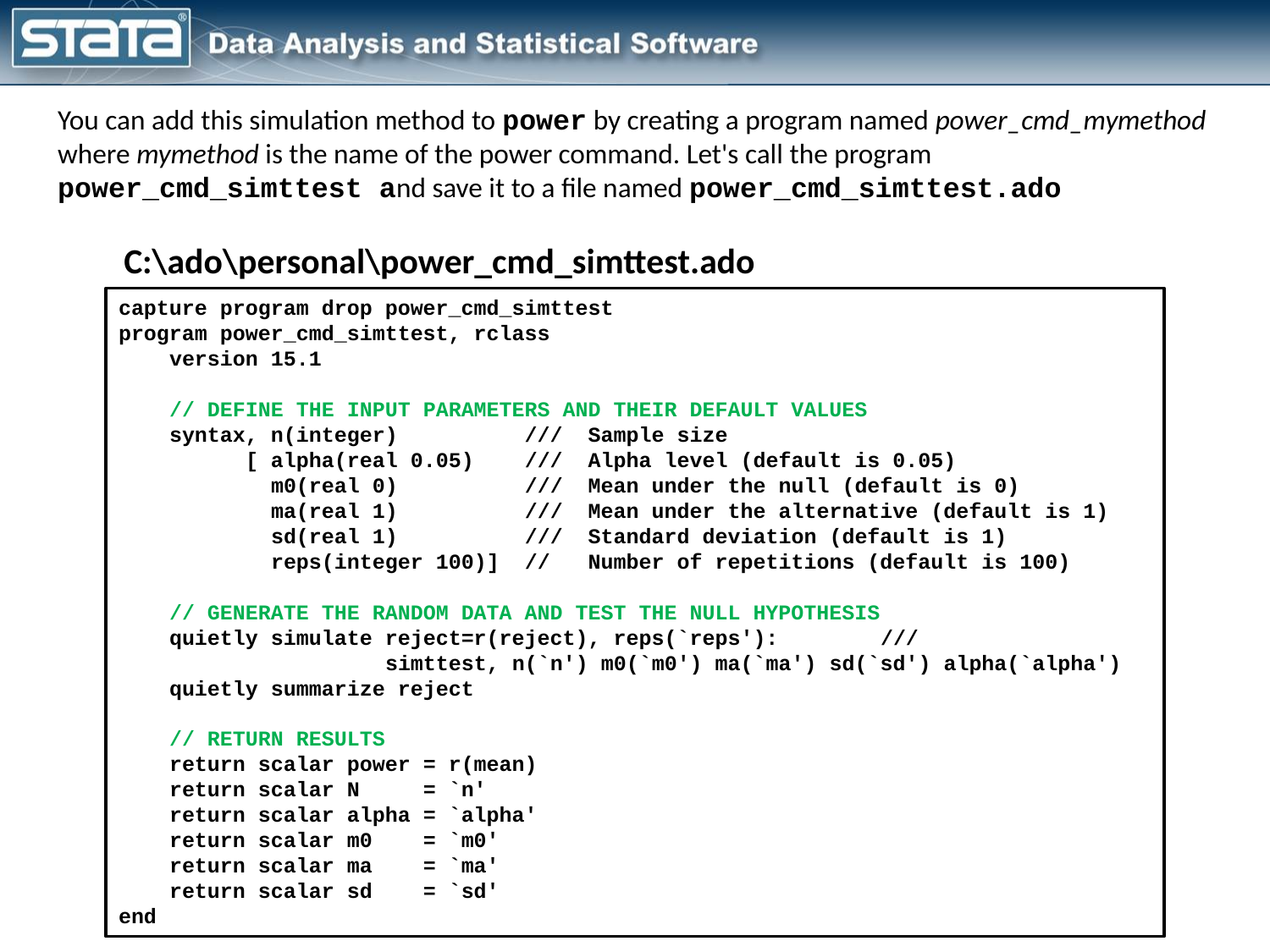

You can add this simulation method to power by creating a program named power_cmd_mymethod where mymethod is the name of the power command. Let's call the program power_cmd_simttest and save it to a file named power_cmd_simttest.ado
C:\ado\personal\power_cmd_simttest.ado
capture program drop power_cmd_simttest
program power_cmd_simttest, rclass
    version 15.1

    // DEFINE THE INPUT PARAMETERS AND THEIR DEFAULT VALUES
    syntax, n(integer)          ///  Sample size
          [ alpha(real 0.05)    ///  Alpha level (default is 0.05)
            m0(real 0)          ///  Mean under the null (default is 0)
            ma(real 1)          ///  Mean under the alternative (default is 1)
            sd(real 1)          ///  Standard deviation (default is 1)
            reps(integer 100)]  //   Number of repetitions (default is 100)

    // GENERATE THE RANDOM DATA AND TEST THE NULL HYPOTHESIS
    quietly simulate reject=r(reject), reps(`reps'): 	///
                     simttest, n(`n') m0(`m0') ma(`ma') sd(`sd') alpha(`alpha')
    quietly summarize reject

    // RETURN RESULTS
    return scalar power = r(mean)
    return scalar N     = `n'
    return scalar alpha = `alpha'
    return scalar m0    = `m0'
    return scalar ma    = `ma'
    return scalar sd    = `sd'
end